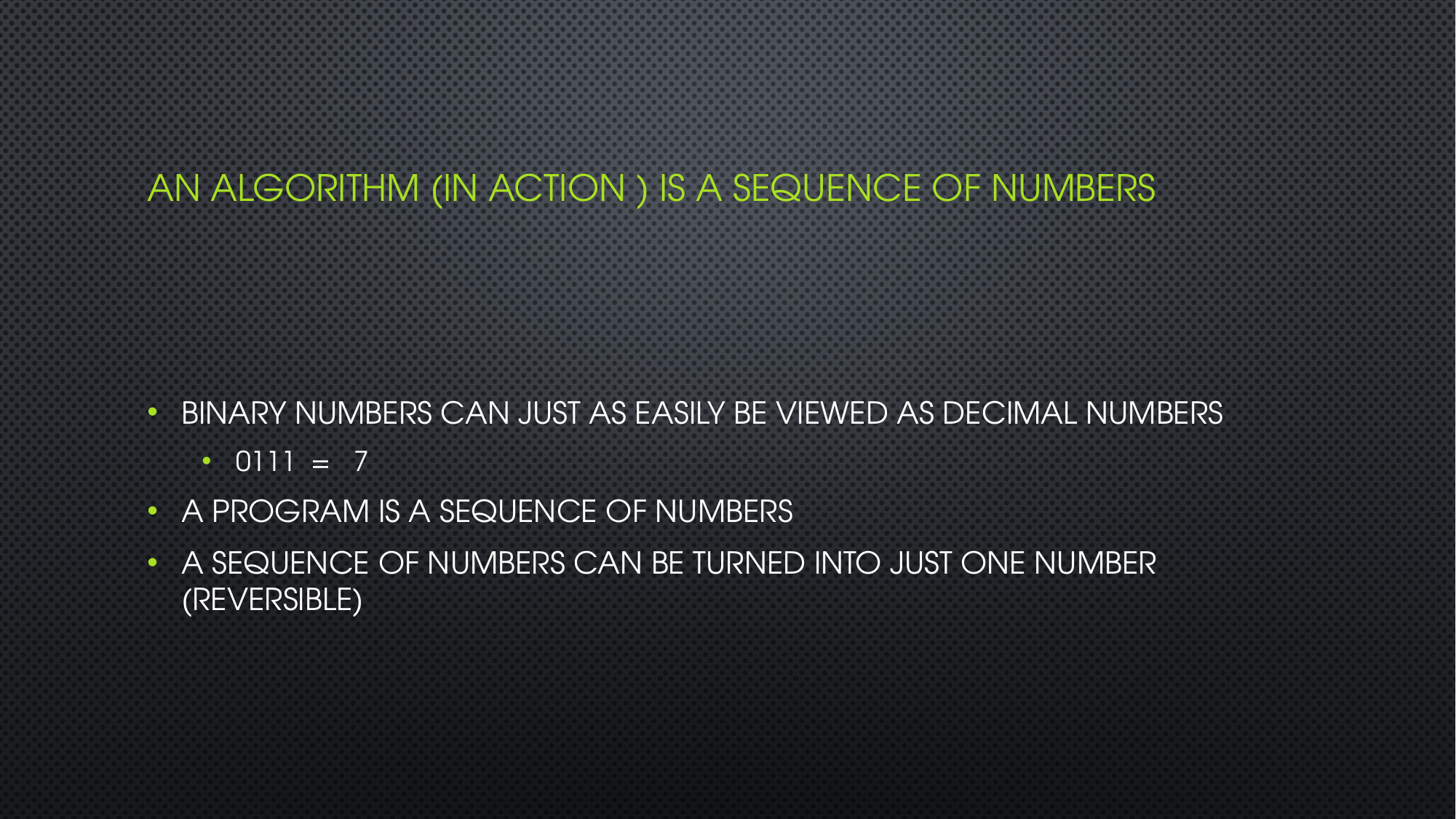

# An Algorithm (in action ) is a sequence of numbers
Binary numbers can just as easily be viewed as decimal numbers
0111  =   7
A program is a sequence of numbers
A sequence of numbers can be turned into just one number (reversible)